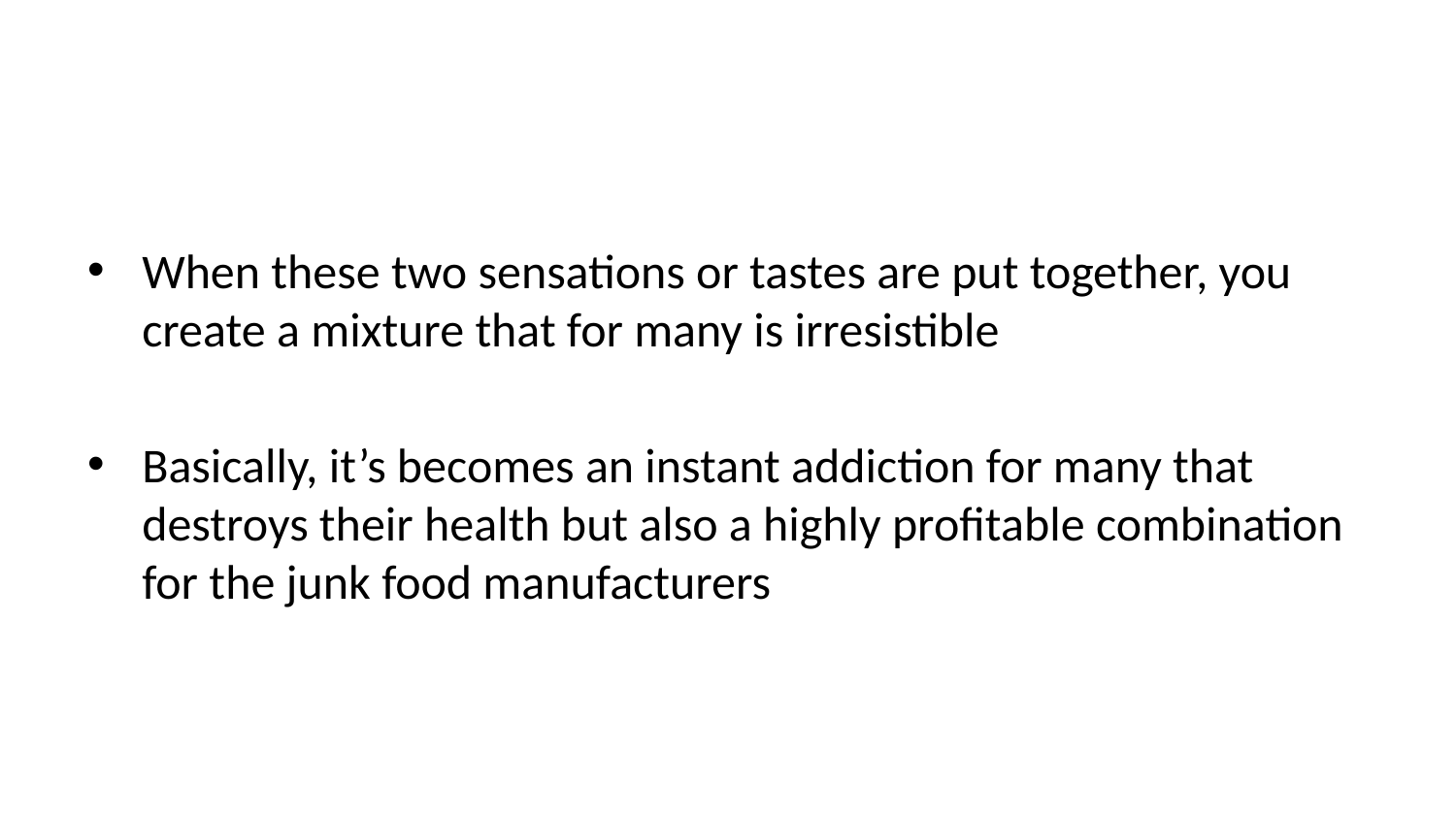

When these two sensations or tastes are put together, you create a mixture that for many is irresistible

Basically, it’s becomes an instant addiction for many that destroys their health but also a highly profitable combination for the junk food manufacturers